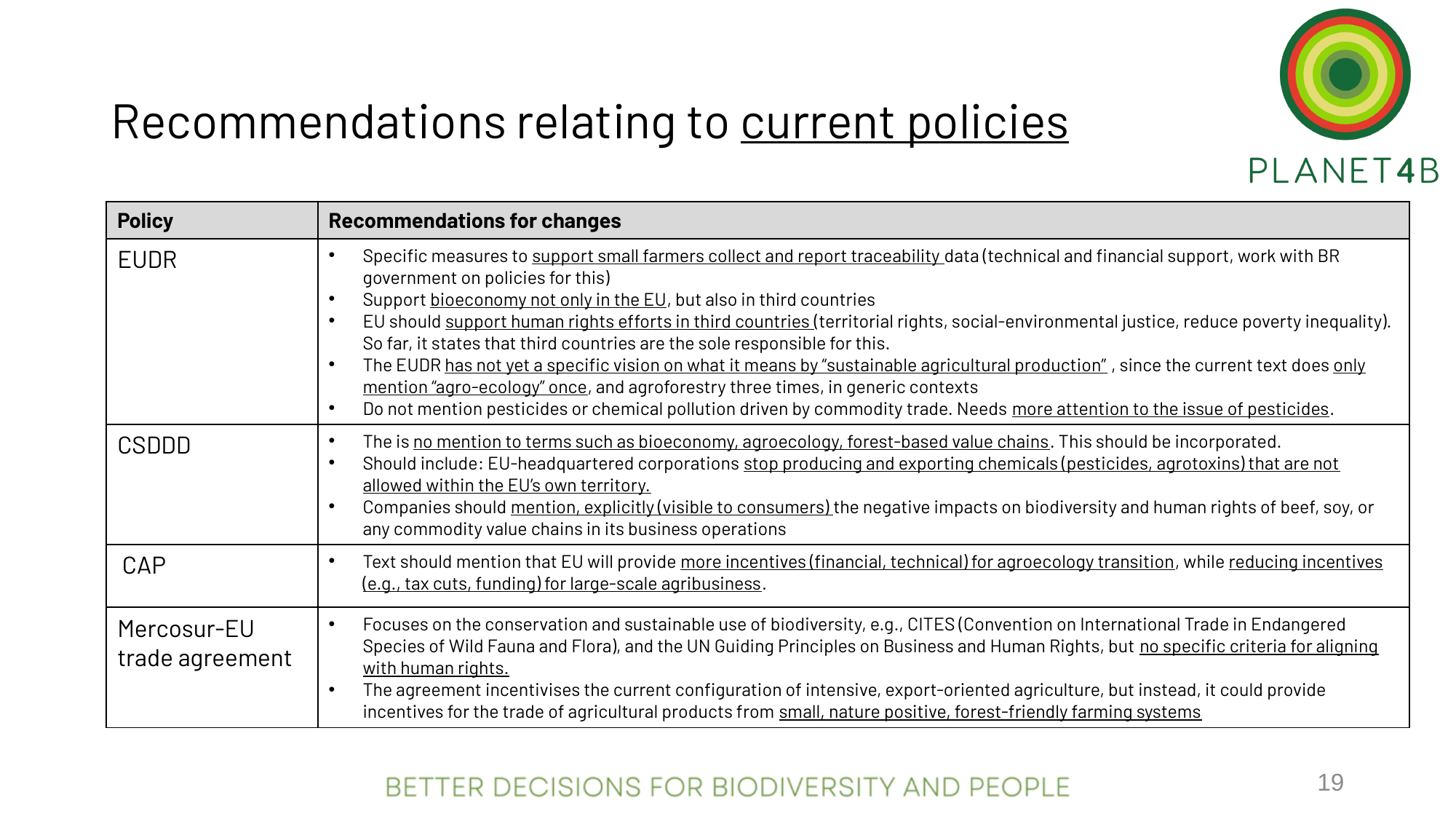

# Recommendations relating to current policies
| Policy | Recommendations for changes |
| --- | --- |
| EUDR | Specific measures to support small farmers collect and report traceability data (technical and financial support, work with BR government on policies for this) Support bioeconomy not only in the EU, but also in third countries EU should support human rights efforts in third countries (territorial rights, social-environmental justice, reduce poverty inequality). So far, it states that third countries are the sole responsible for this. The EUDR has not yet a specific vision on what it means by “sustainable agricultural production” , since the current text does only mention “agro-ecology” once, and agroforestry three times, in generic contexts Do not mention pesticides or chemical pollution driven by commodity trade. Needs more attention to the issue of pesticides. |
| CSDDD | The is no mention to terms such as bioeconomy, agroecology, forest-based value chains. This should be incorporated. Should include: EU-headquartered corporations stop producing and exporting chemicals (pesticides, agrotoxins) that are not allowed within the EU’s own territory. Companies should mention, explicitly (visible to consumers) the negative impacts on biodiversity and human rights of beef, soy, or any commodity value chains in its business operations |
| CAP | Text should mention that EU will provide more incentives (financial, technical) for agroecology transition, while reducing incentives (e.g., tax cuts, funding) for large-scale agribusiness. |
| Mercosur-EU trade agreement | Focuses on the conservation and sustainable use of biodiversity, e.g., CITES (Convention on International Trade in Endangered Species of Wild Fauna and Flora), and the UN Guiding Principles on Business and Human Rights, but no specific criteria for aligning with human rights. The agreement incentivises the current configuration of intensive, export-oriented agriculture, but instead, it could provide incentives for the trade of agricultural products from small, nature positive, forest-friendly farming systems |
19